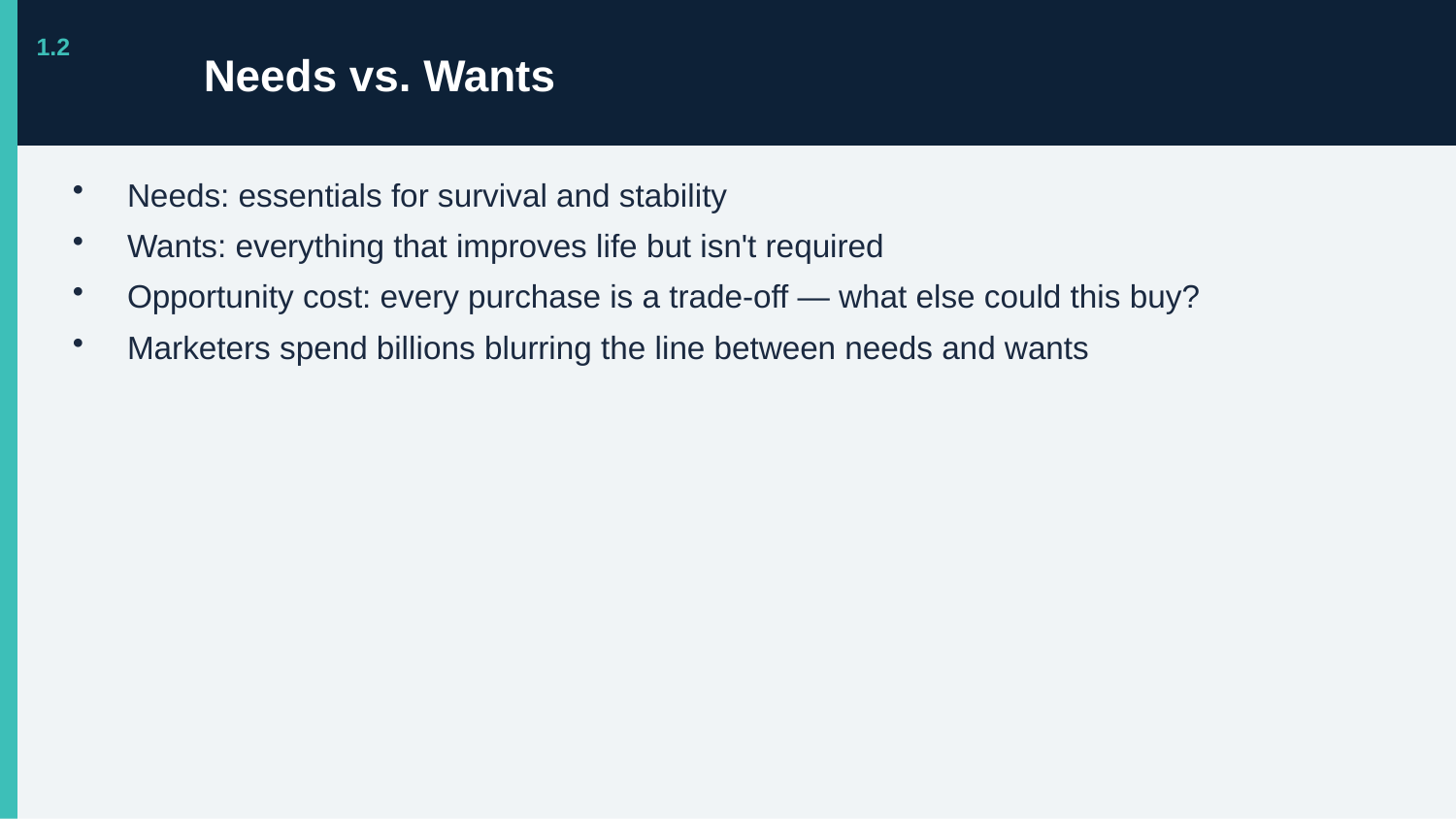

Needs vs. Wants
1.2
Needs: essentials for survival and stability
Wants: everything that improves life but isn't required
Opportunity cost: every purchase is a trade-off — what else could this buy?
Marketers spend billions blurring the line between needs and wants